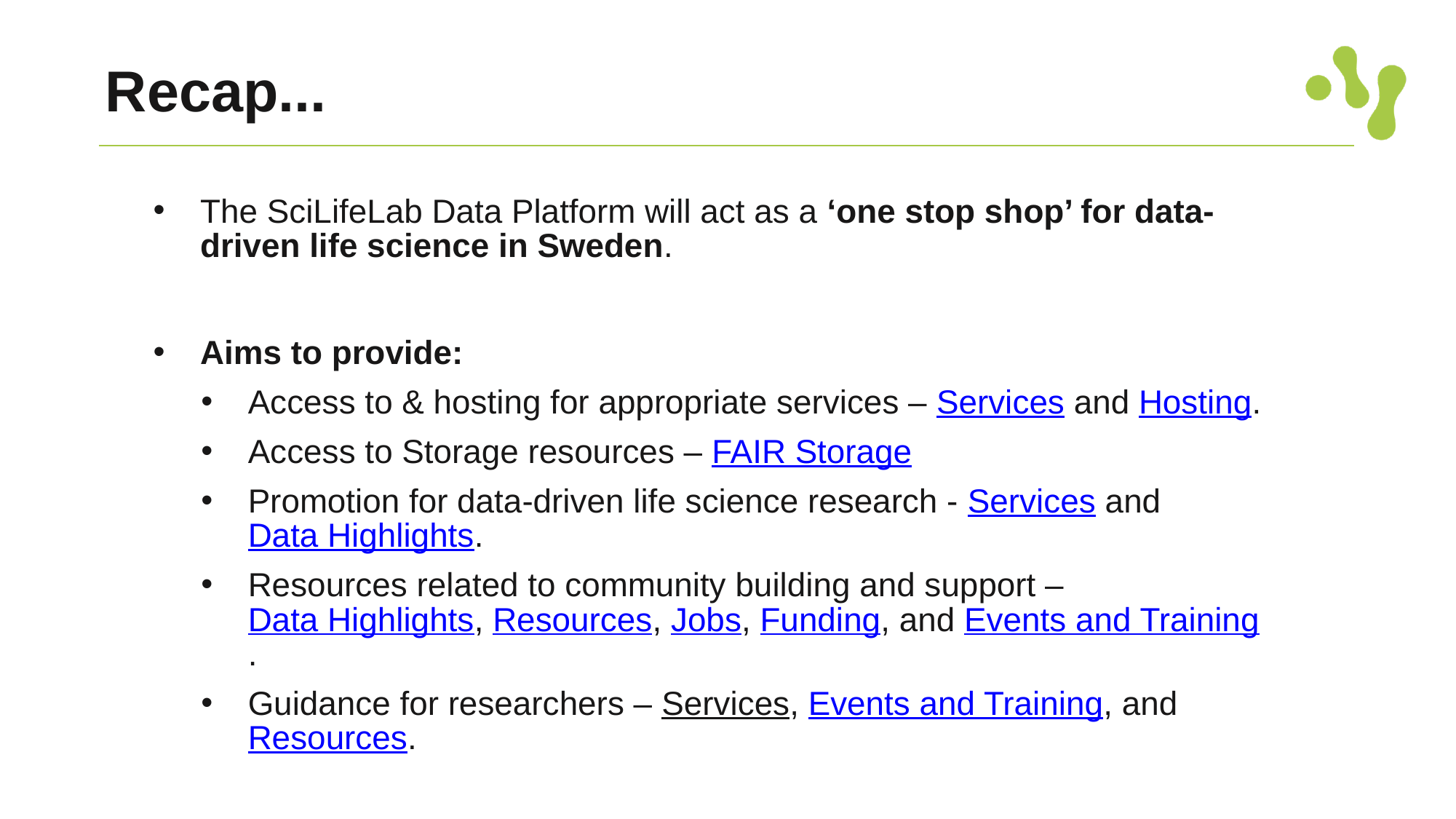

# Recap...
The SciLifeLab Data Platform will act as a ‘one stop shop’ for data-driven life science in Sweden.

Aims to provide:
Access to & hosting for appropriate services – Services and Hosting.
Access to Storage resources – FAIR Storage
Promotion for data-driven life science research - Services and Data Highlights.
Resources related to community building and support – Data Highlights, Resources, Jobs, Funding, and Events and Training.
Guidance for researchers – Services, Events and Training, and Resources.